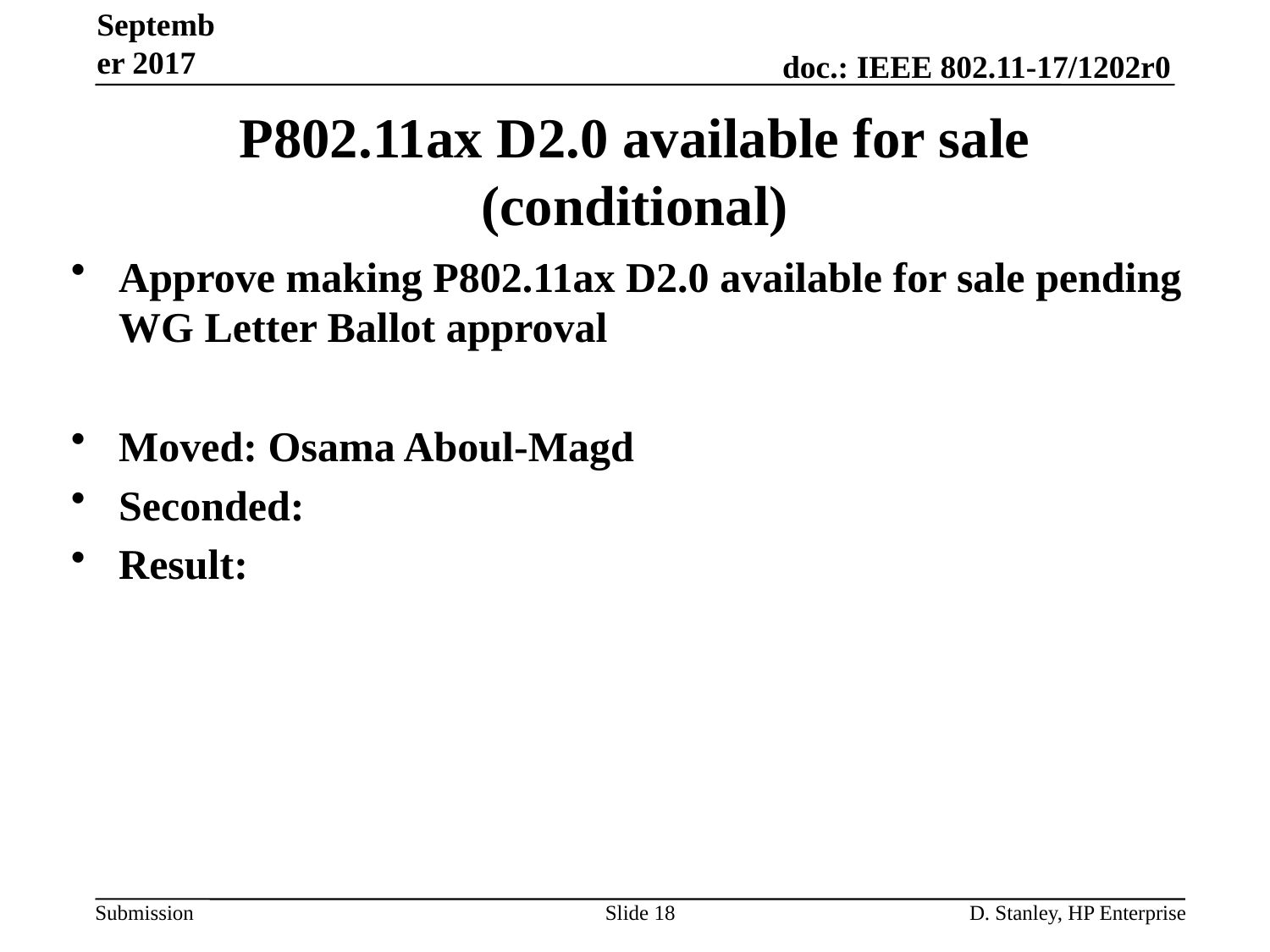

September 2017
# P802.11ax D2.0 available for sale (conditional)
Approve making P802.11ax D2.0 available for sale pending  WG Letter Ballot approval

Moved: Osama Aboul-Magd
Seconded:
Result:

Slide 18
D. Stanley, HP Enterprise